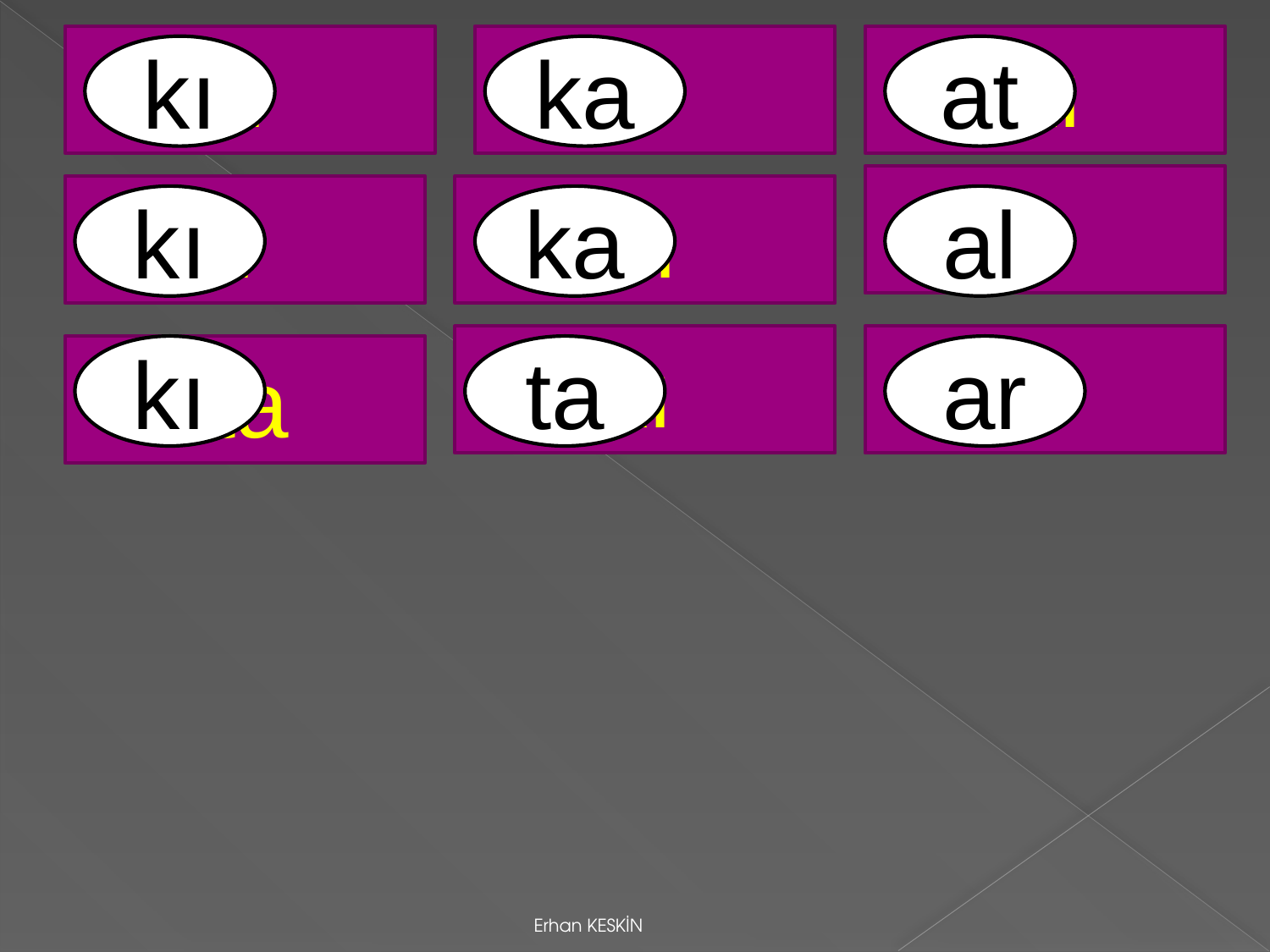

rı
     tı
     kı
kı
ka
at
     tı
     lı
     nı
kı
ka
al
     kı
     tı
     ta
kı
ta
ar
Erhan KESKİN